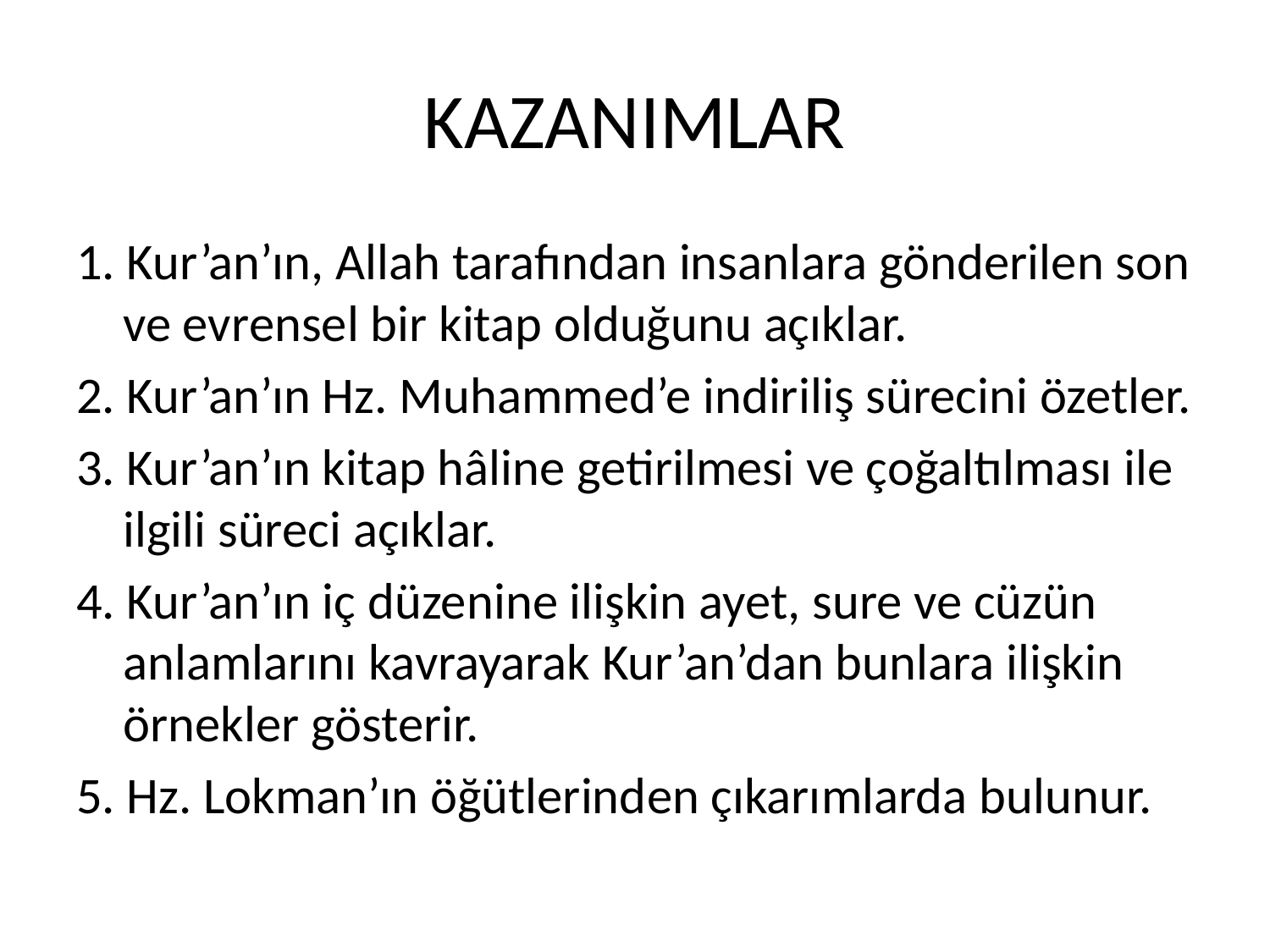

# KAZANIMLAR
1. Kur’an’ın, Allah tarafından insanlara gönderilen son ve evrensel bir kitap olduğunu açıklar.
2. Kur’an’ın Hz. Muhammed’e indiriliş sürecini özetler.
3. Kur’an’ın kitap hâline getirilmesi ve çoğaltılması ile ilgili süreci açıklar.
4. Kur’an’ın iç düzenine ilişkin ayet, sure ve cüzün anlamlarını kavrayarak Kur’an’dan bunlara ilişkin örnekler gösterir.
5. Hz. Lokman’ın öğütlerinden çıkarımlarda bulunur.